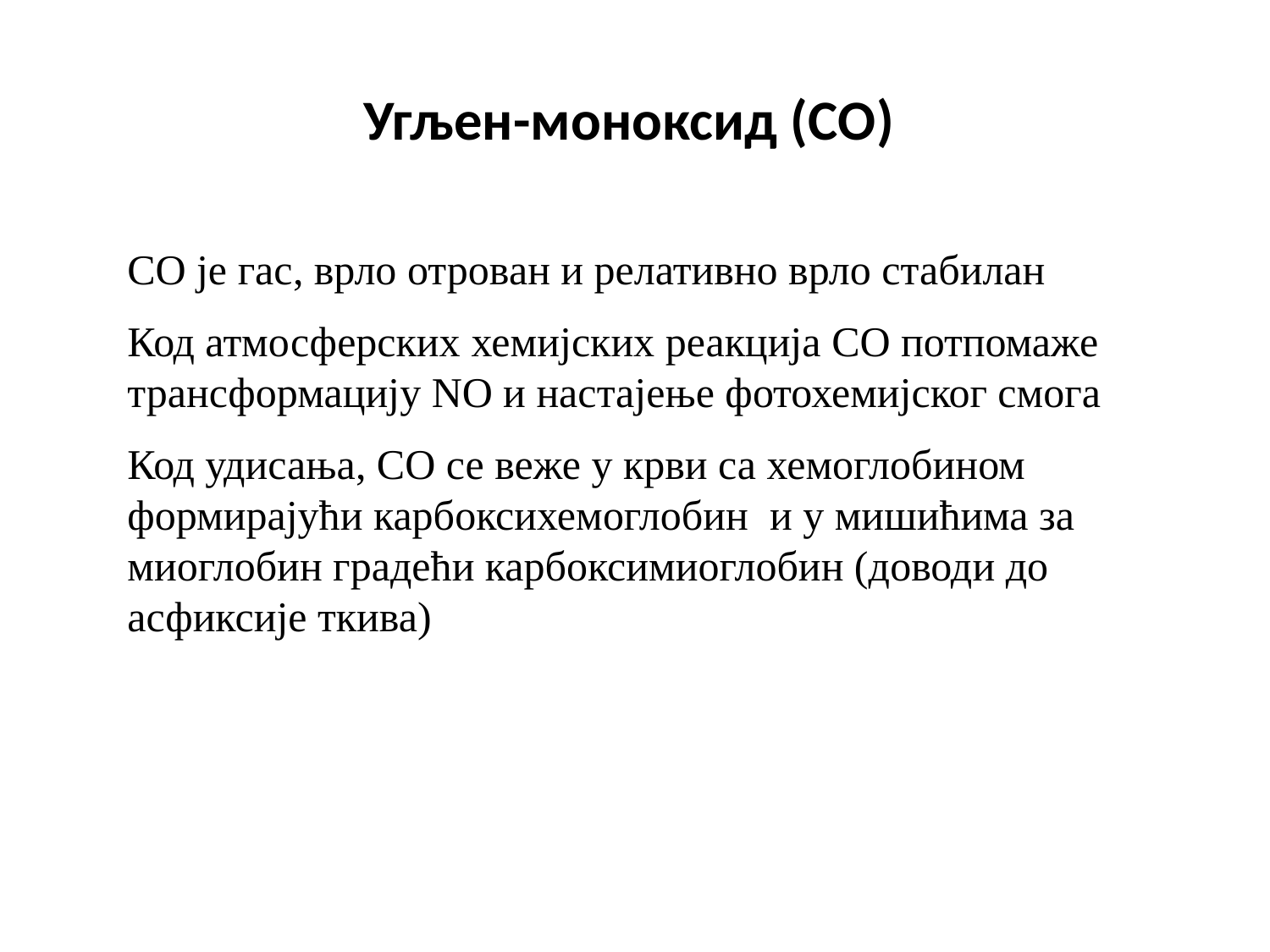

Угљен-моноксид (CО)
CО је гас, врло отрован и релативно врло стабилан
Код атмосферских хемијских реакција CО потпомаже трансформацију NО и настајење фотохемијског смога
Код удисања, CО се веже у крви са хемоглобином формирајући карбоксихемоглобин  и у мишићима за миоглобин градећи карбоксимиоглобин (доводи до асфиксије ткива)